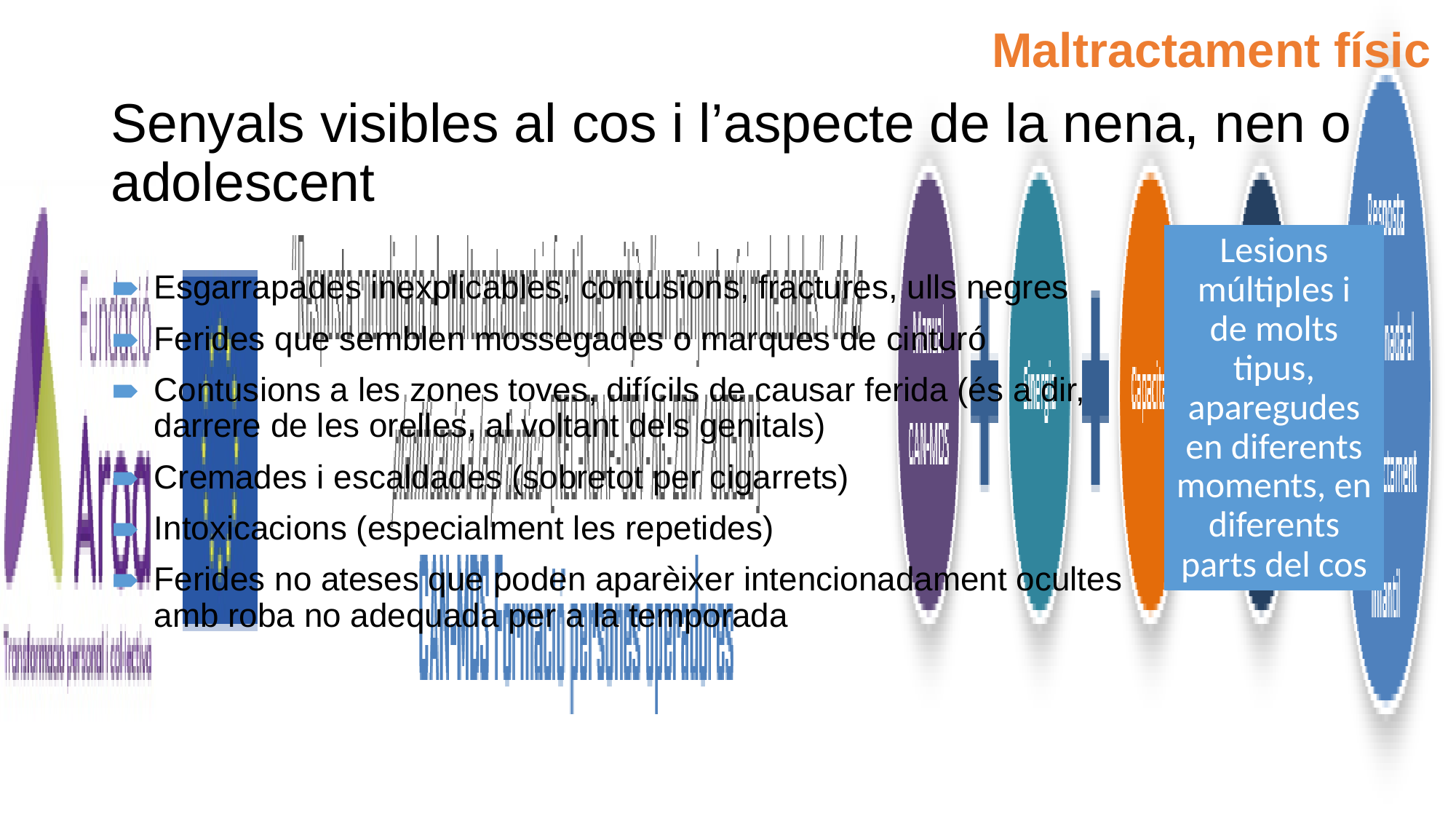

Maltractament físic
# Senyals visibles al cos i l’aspecte de la nena, nen o adolescent
Lesions múltiples i de molts tipus, aparegudes en diferents moments, en diferents parts del cos
Esgarrapades inexplicables, contusions, fractures, ulls negres
Ferides que semblen mossegades o marques de cinturó
Contusions a les zones toves, difícils de causar ferida (és a dir, darrere de les orelles, al voltant dels genitals)
Cremades i escaldades (sobretot per cigarrets)
Intoxicacions (especialment les repetides)
Ferides no ateses que poden aparèixer intencionadament ocultes amb roba no adequada per a la temporada